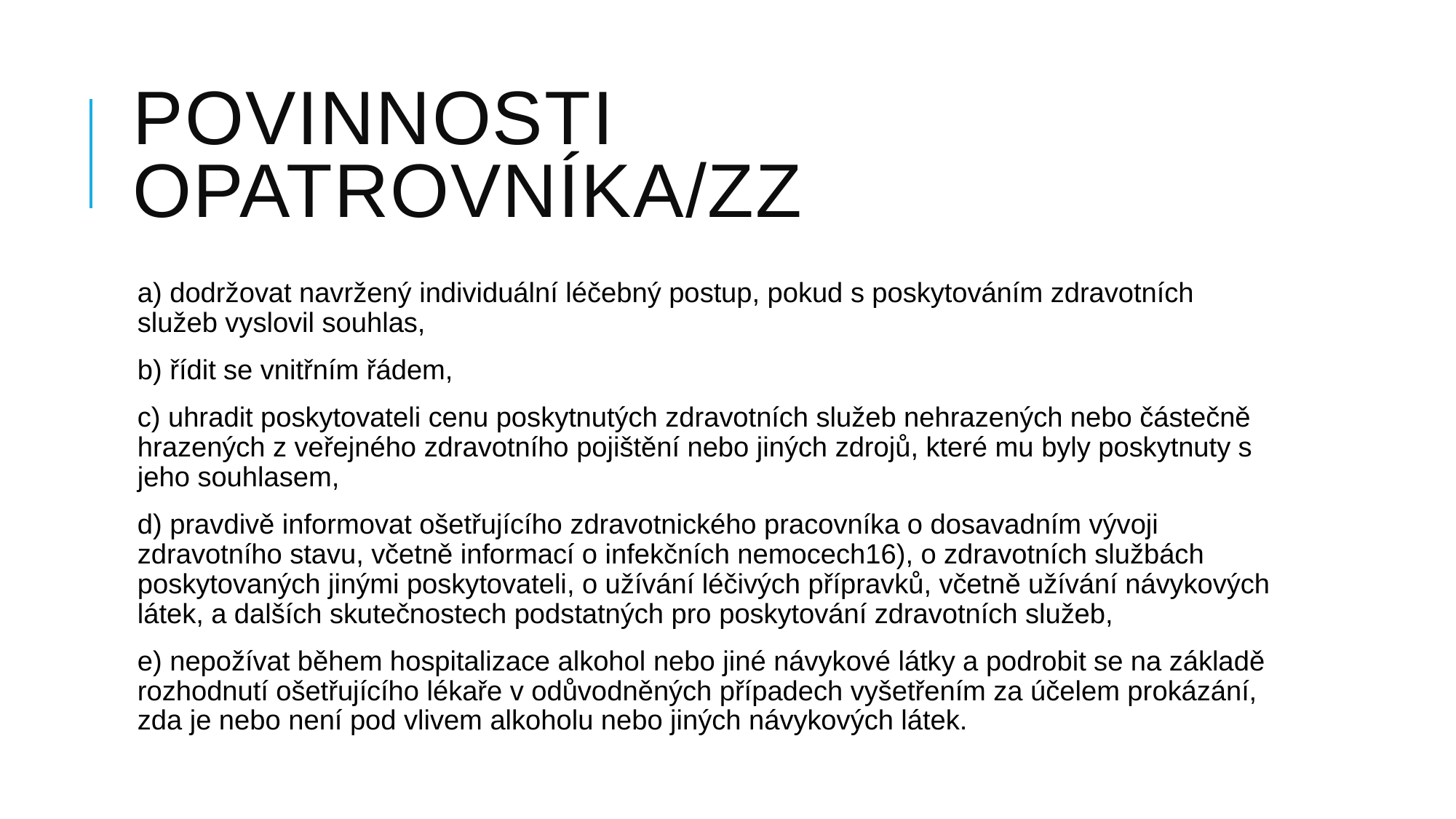

# Povinnosti Opatrovníka/ZZ
a) dodržovat navržený individuální léčebný postup, pokud s poskytováním zdravotních služeb vyslovil souhlas,
b) řídit se vnitřním řádem,
c) uhradit poskytovateli cenu poskytnutých zdravotních služeb nehrazených nebo částečně hrazených z veřejného zdravotního pojištění nebo jiných zdrojů, které mu byly poskytnuty s jeho souhlasem,
d) pravdivě informovat ošetřujícího zdravotnického pracovníka o dosavadním vývoji zdravotního stavu, včetně informací o infekčních nemocech16), o zdravotních službách poskytovaných jinými poskytovateli, o užívání léčivých přípravků, včetně užívání návykových látek, a dalších skutečnostech podstatných pro poskytování zdravotních služeb,
e) nepožívat během hospitalizace alkohol nebo jiné návykové látky a podrobit se na základě rozhodnutí ošetřujícího lékaře v odůvodněných případech vyšetřením za účelem prokázání, zda je nebo není pod vlivem alkoholu nebo jiných návykových látek.